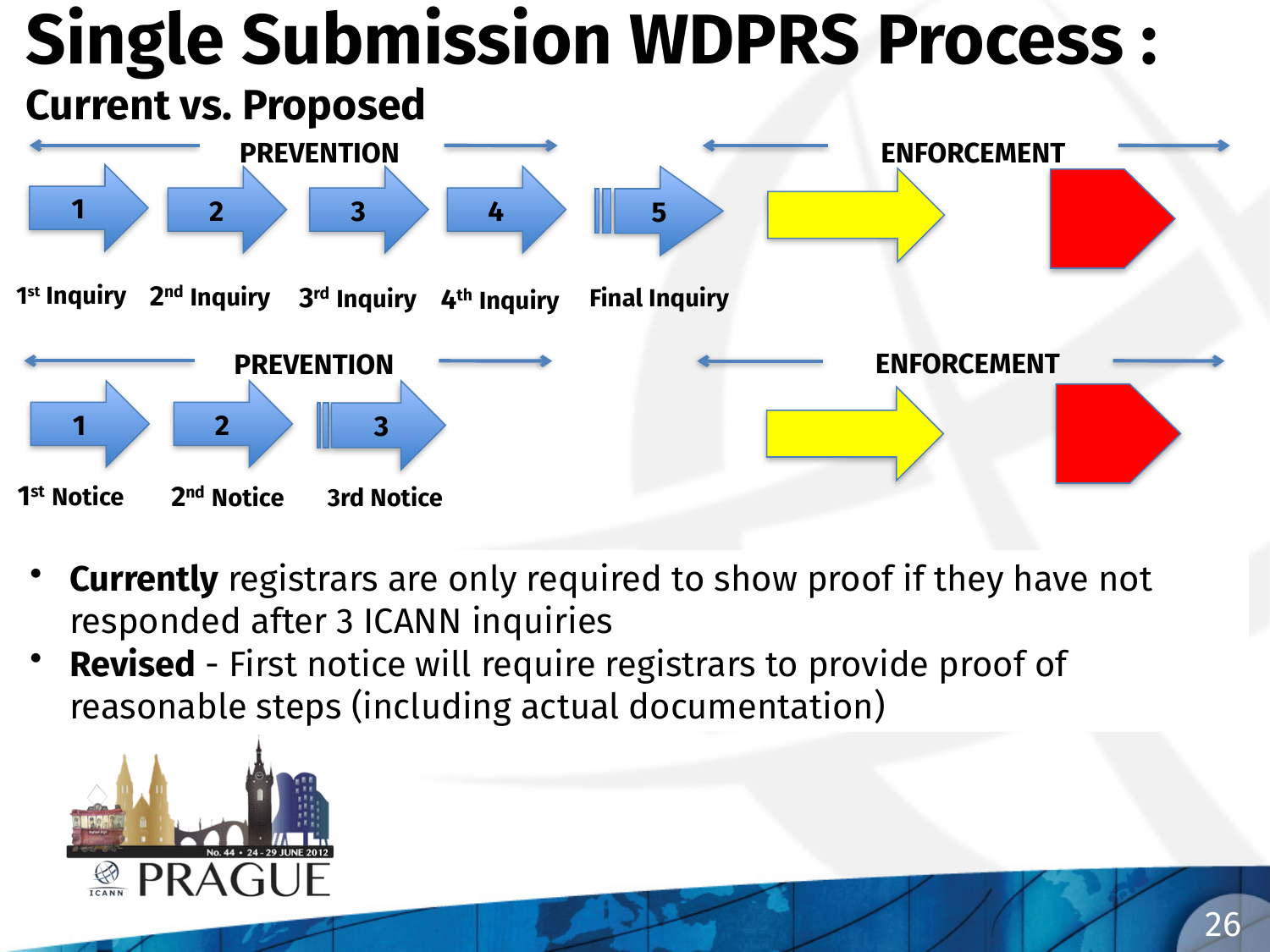

Single Submission WDPRS Process :  Current vs. Proposed
ENFORCEMENT
PREVENTION
1
1st Inquiry
5
2nd Inquiry

2
3
4
3rd Inquiry
4th Inquiry
Final Inquiry
ENFORCEMENT
PREVENTION
1st Notice
1
2
3

2nd Notice
3rd Notice
Currently registrars are only required to show proof if they have not responded after 3 ICANN inquiries
Revised - First notice will require registrars to provide proof of reasonable steps (including actual documentation)
26